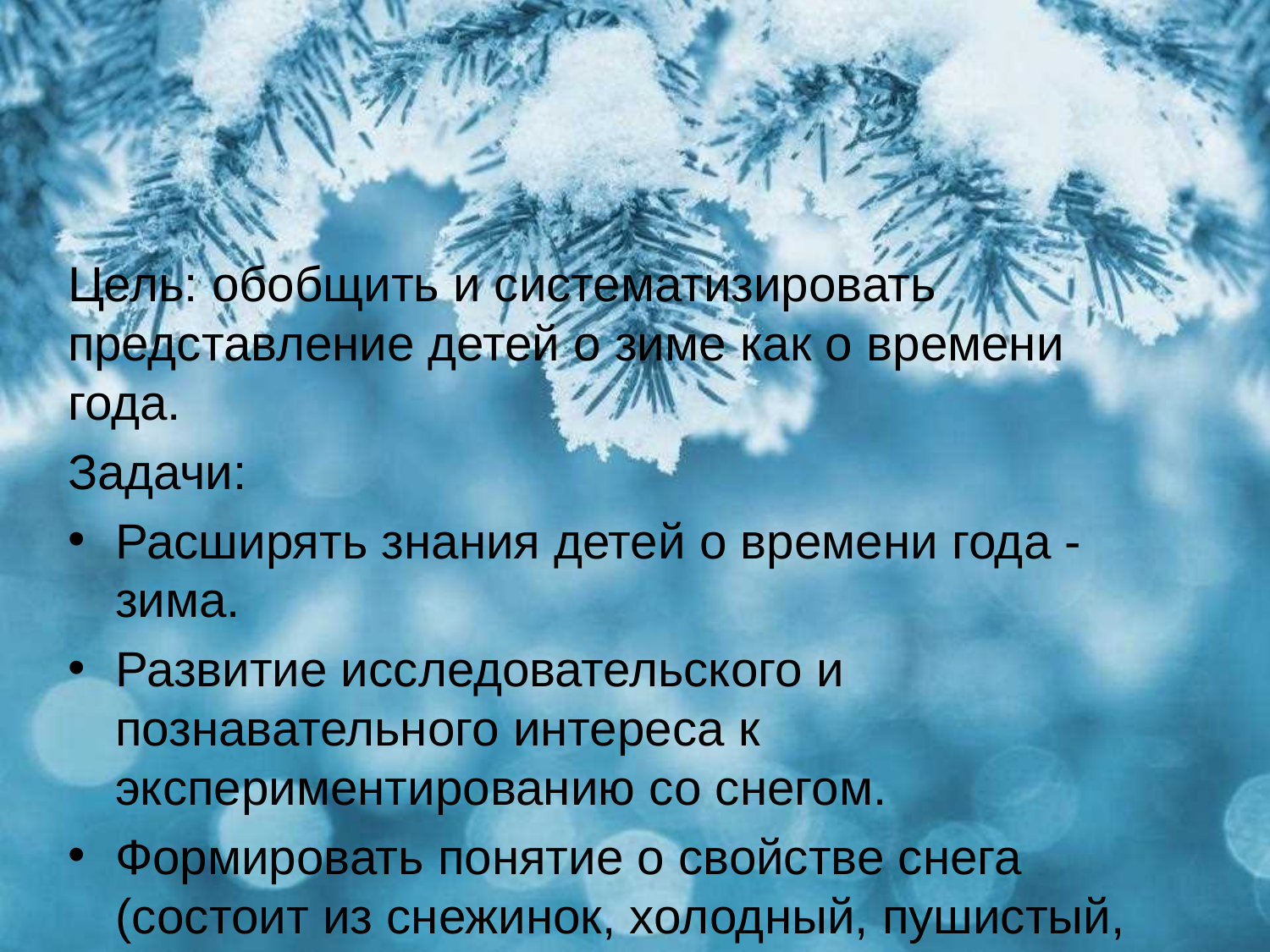

Цель: обобщить и систематизировать представление детей о зиме как о времени года.
Задачи:
Расширять знания детей о времени года - зима.
Развитие исследовательского и познавательного интереса к экспериментированию со снегом.
Формировать понятие о свойстве снега (состоит из снежинок, холодный, пушистый, мягкий);
Воспитание бережного отношения к природе, способности замечать красоту зимней природы.